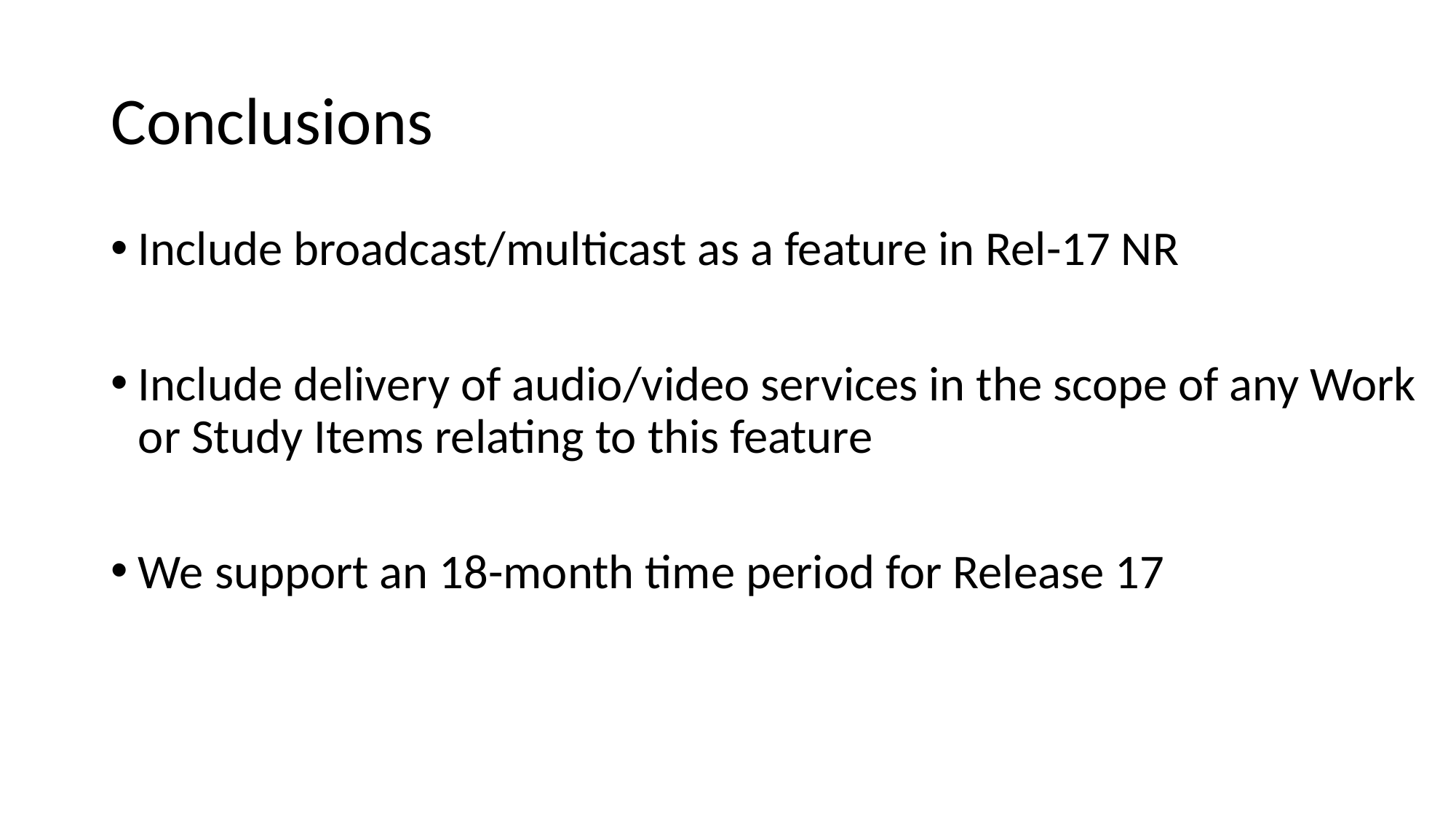

# Conclusions
Include broadcast/multicast as a feature in Rel-17 NR

Include delivery of audio/video services in the scope of any Work or Study Items relating to this feature

We support an 18-month time period for Release 17